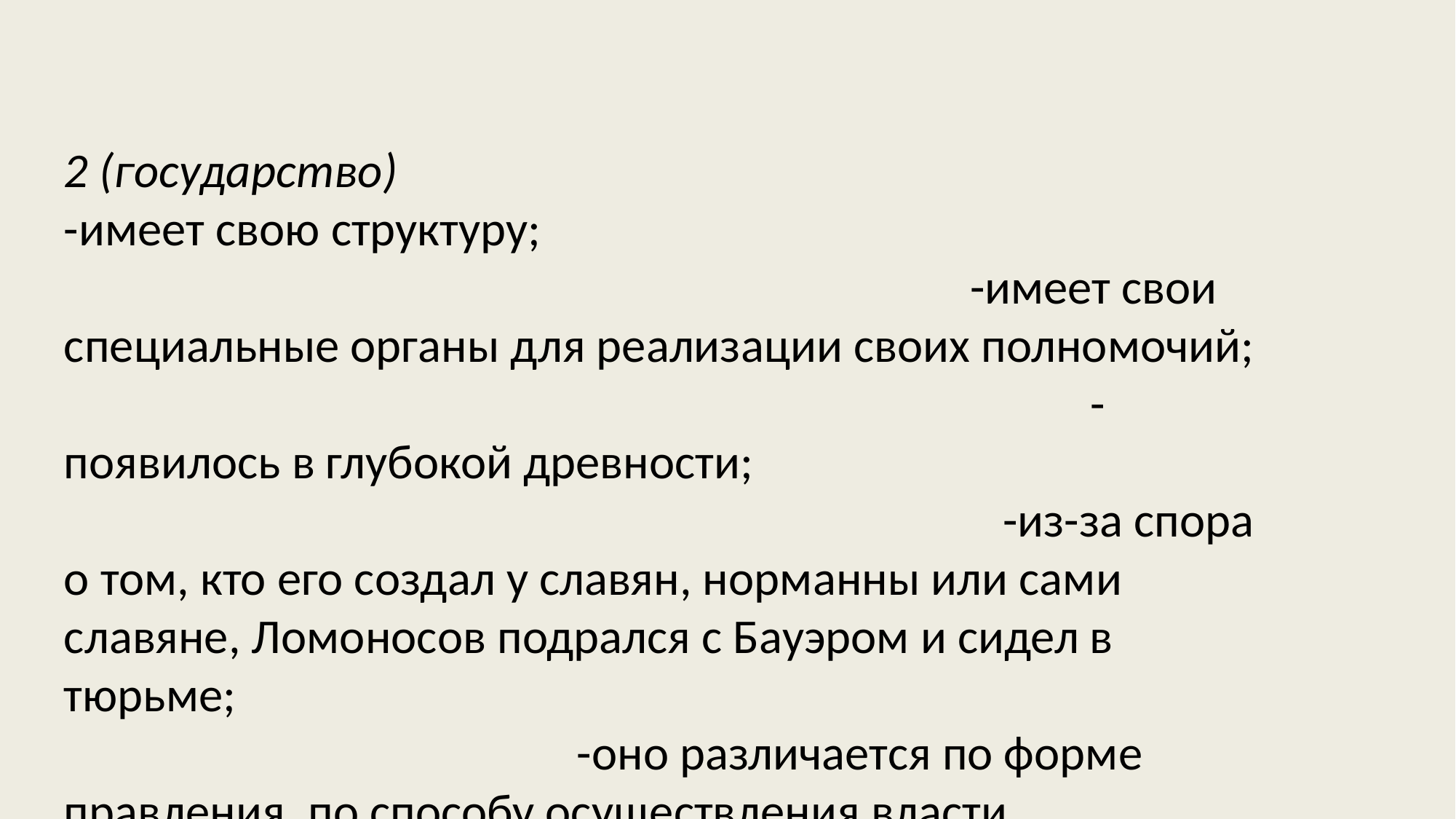

2 (государство)
-имеет свою структуру;                                                                                                                                                        -имеет свои специальные органы для реализации своих полномочий;                                                                                                 -появилось в глубокой древности;                                                                                                                                       -из-за спора о том, кто его создал у славян, норманны или сами славяне, Ломоносов подрался с Бауэром и сидел в тюрьме;                                                                                                                                                -оно различается по форме правления, по способу осуществления власти